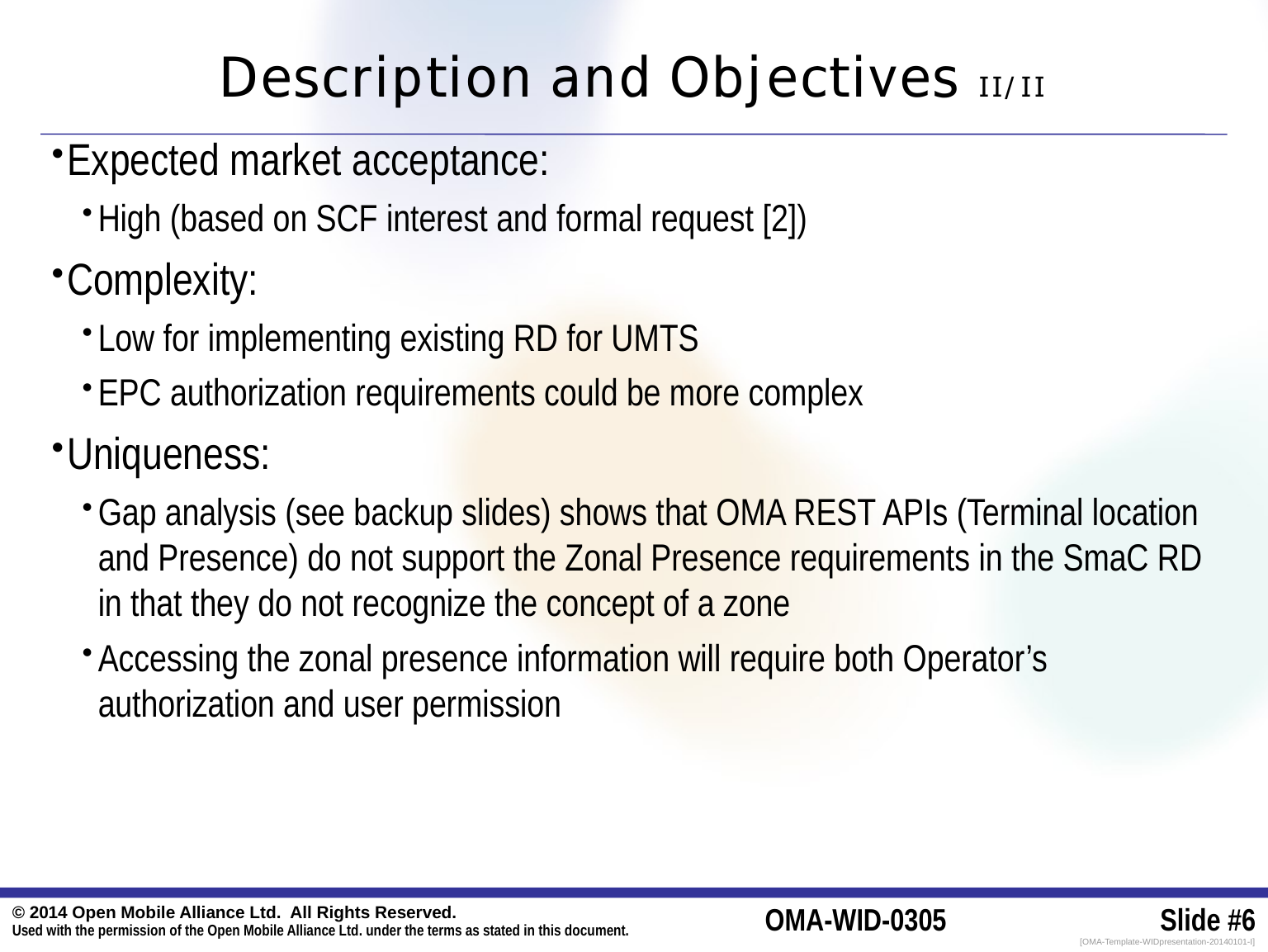

# Description and Objectives II/II
Expected market acceptance:
High (based on SCF interest and formal request [2])
Complexity:
Low for implementing existing RD for UMTS
EPC authorization requirements could be more complex
Uniqueness:
Gap analysis (see backup slides) shows that OMA REST APIs (Terminal location and Presence) do not support the Zonal Presence requirements in the SmaC RD in that they do not recognize the concept of a zone
Accessing the zonal presence information will require both Operator’s authorization and user permission